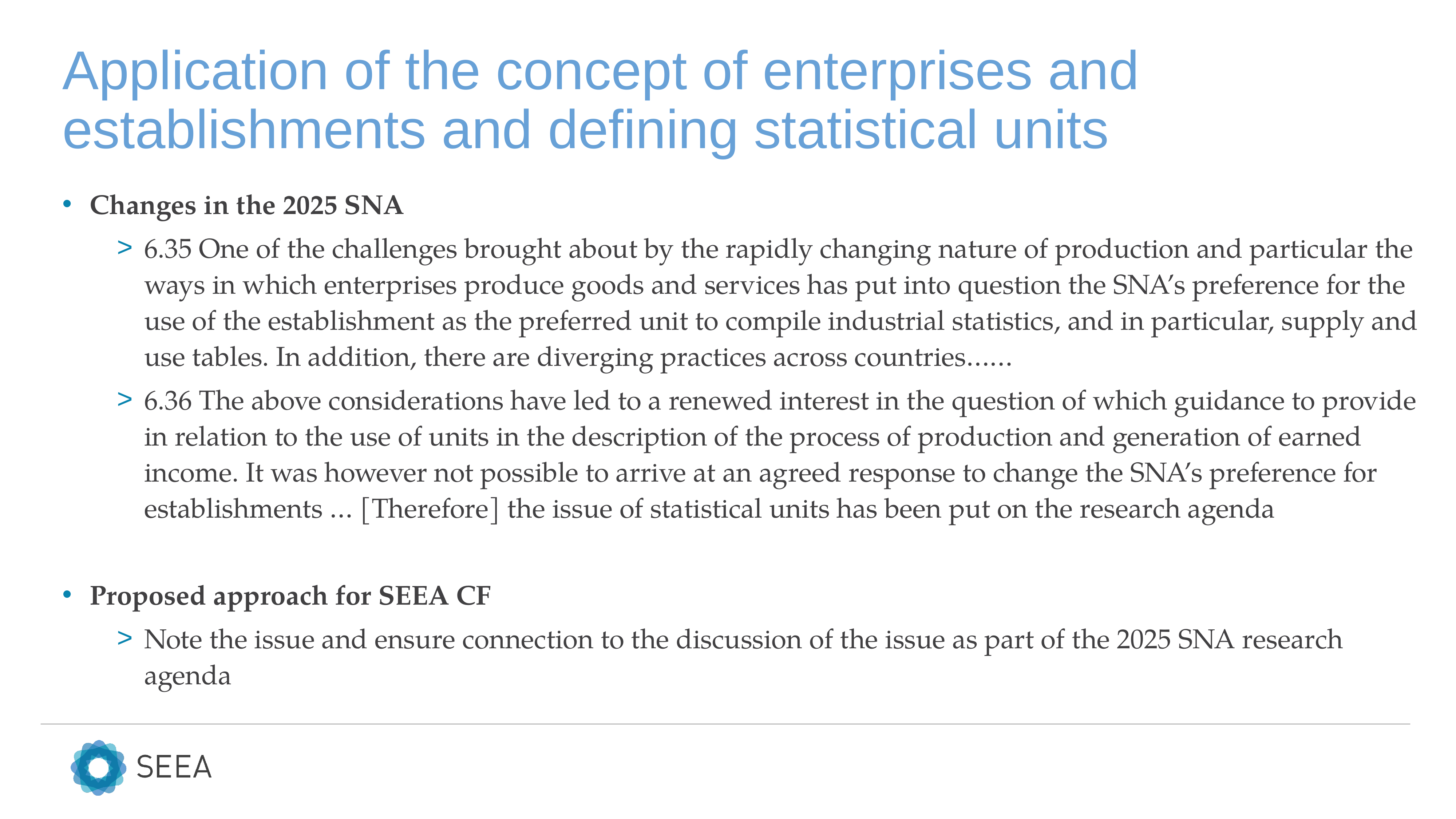

# Application of the concept of enterprises and establishments and defining statistical units
Changes in the 2025 SNA
6.35 One of the challenges brought about by the rapidly changing nature of production and particular the ways in which enterprises produce goods and services has put into question the SNA’s preference for the use of the establishment as the preferred unit to compile industrial statistics, and in particular, supply and use tables. In addition, there are diverging practices across countries……
6.36 The above considerations have led to a renewed interest in the question of which guidance to provide in relation to the use of units in the description of the process of production and generation of earned income. It was however not possible to arrive at an agreed response to change the SNA’s preference for establishments … [Therefore] the issue of statistical units has been put on the research agenda
Proposed approach for SEEA CF
Note the issue and ensure connection to the discussion of the issue as part of the 2025 SNA research agenda